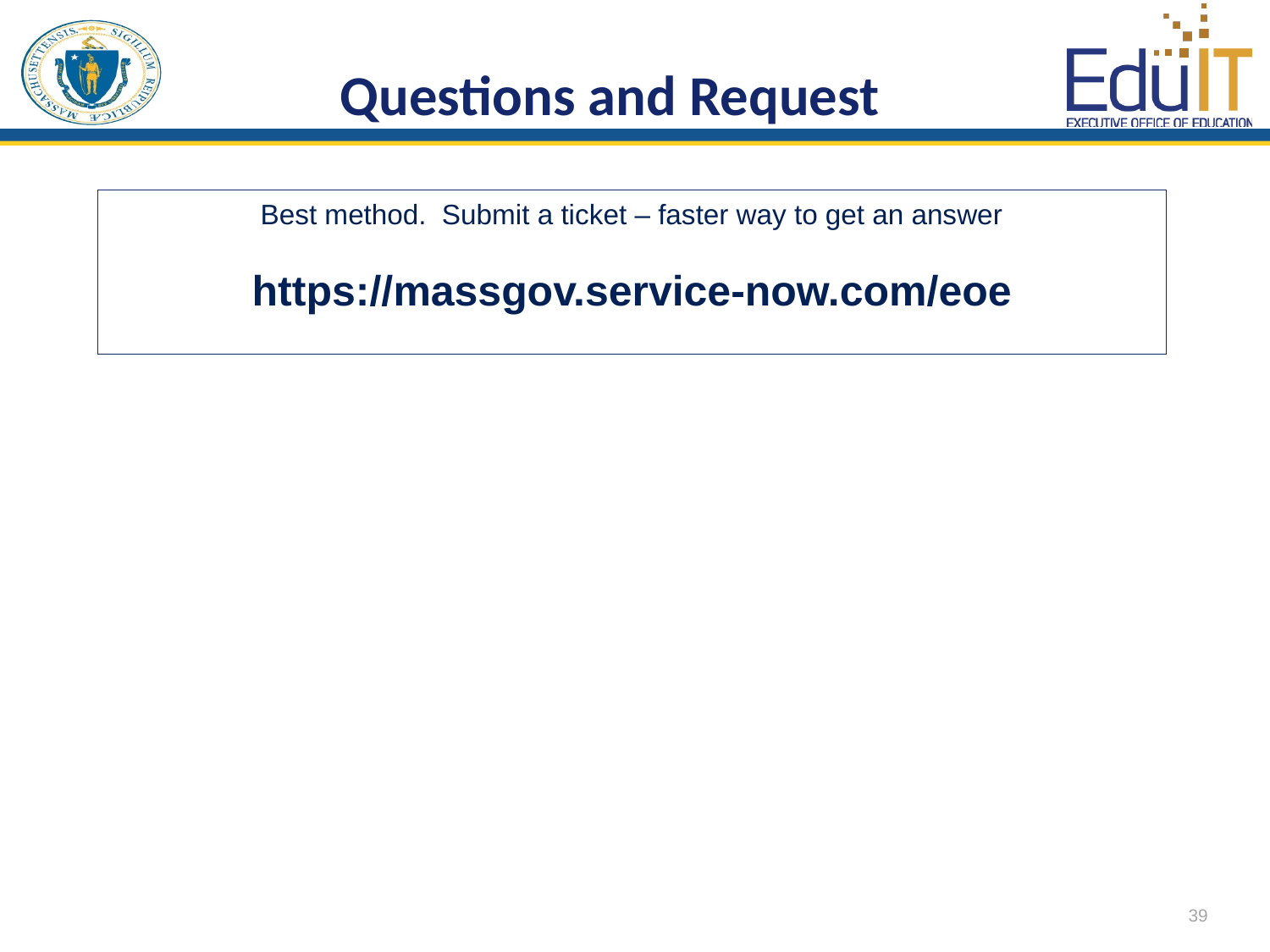

# Questions and Request

Best method.  Submit a ticket – faster way to get an answer

https://massgov.service-now.com/eoe